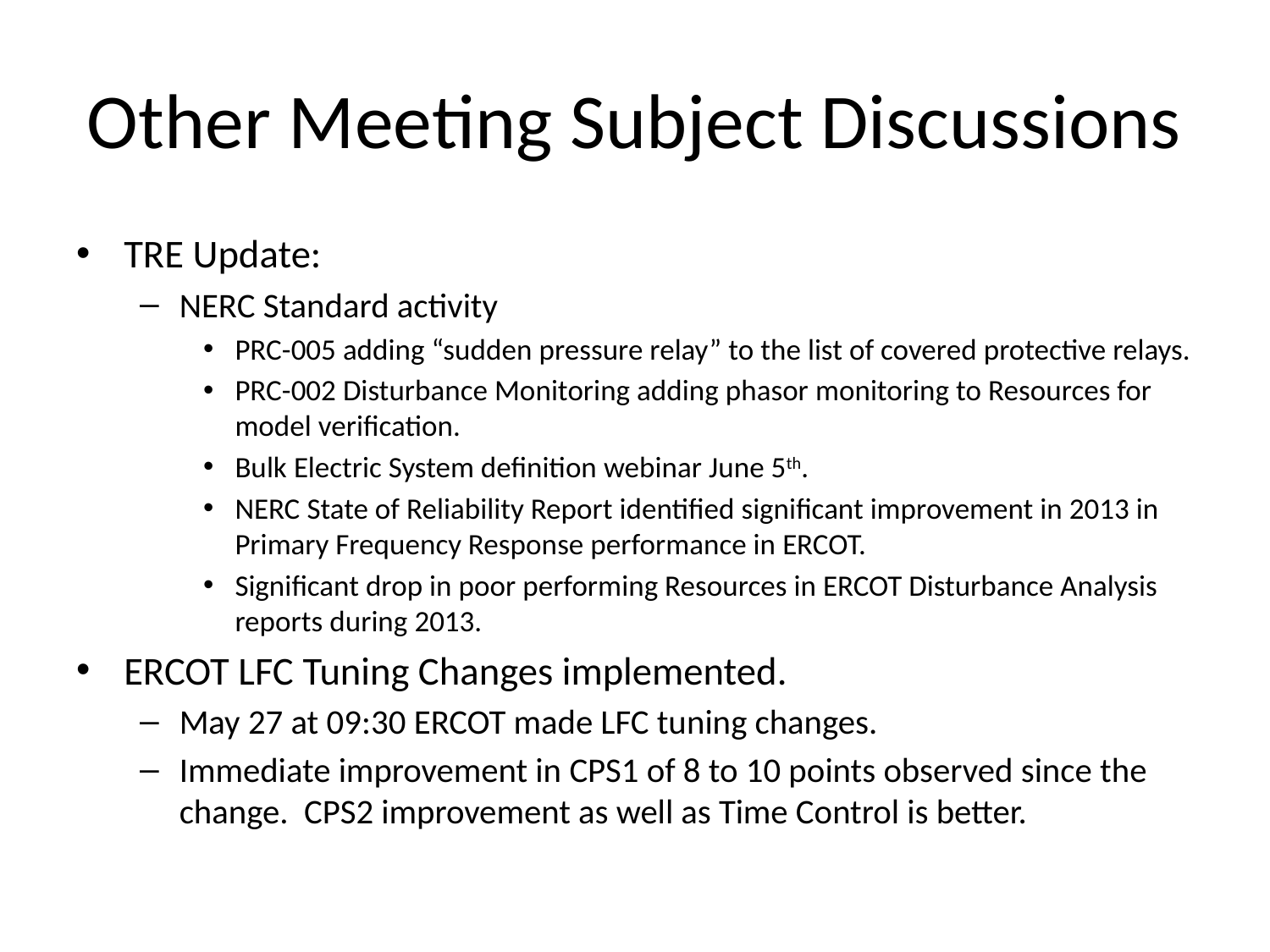

# Other Meeting Subject Discussions
TRE Update:
NERC Standard activity
PRC-005 adding “sudden pressure relay” to the list of covered protective relays.
PRC-002 Disturbance Monitoring adding phasor monitoring to Resources for model verification.
Bulk Electric System definition webinar June 5th.
NERC State of Reliability Report identified significant improvement in 2013 in Primary Frequency Response performance in ERCOT.
Significant drop in poor performing Resources in ERCOT Disturbance Analysis reports during 2013.
ERCOT LFC Tuning Changes implemented.
May 27 at 09:30 ERCOT made LFC tuning changes.
Immediate improvement in CPS1 of 8 to 10 points observed since the change.  CPS2 improvement as well as Time Control is better.